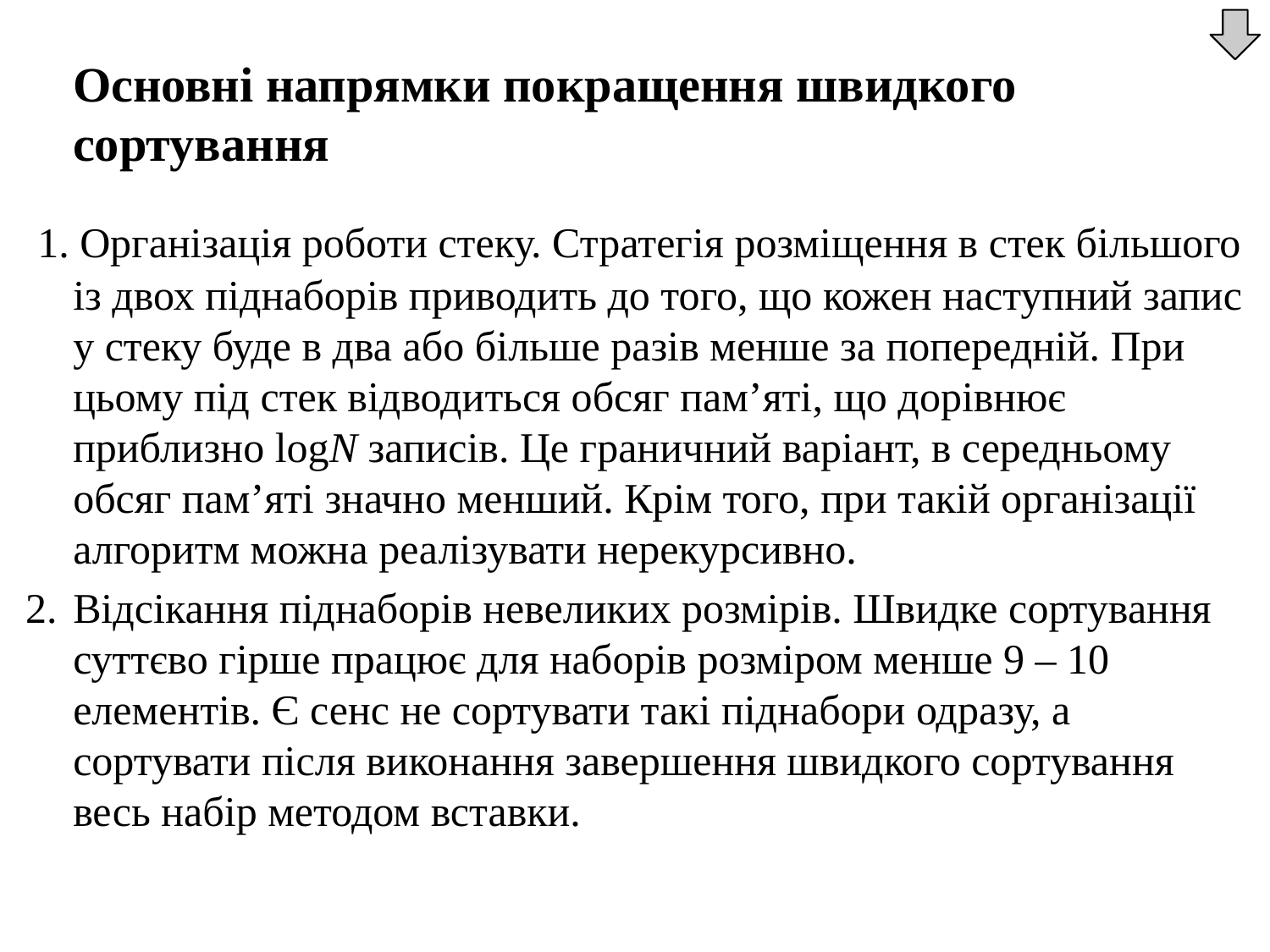

Основні напрямки покращення швидкого сортування

 1. Організація роботи стеку. Стратегія розміщення в стек більшого із двох піднаборів приводить до того, що кожен наступний запис у стеку буде в два або більше разів менше за попередній. При цьому під стек відводиться обсяг пам’яті, що дорівнює приблизно logN записів. Це граничний варіант, в середньому обсяг пам’яті значно менший. Крім того, при такій організації алгоритм можна реалізувати нерекурсивно.
2.	Відсікання піднаборів невеликих розмірів. Швидке сортування суттєво гірше працює для наборів розміром менше 9 – 10 елементів. Є сенс не сортувати такі піднабори одразу, а сортувати після виконання завершення швидкого сортування весь набір методом вставки.